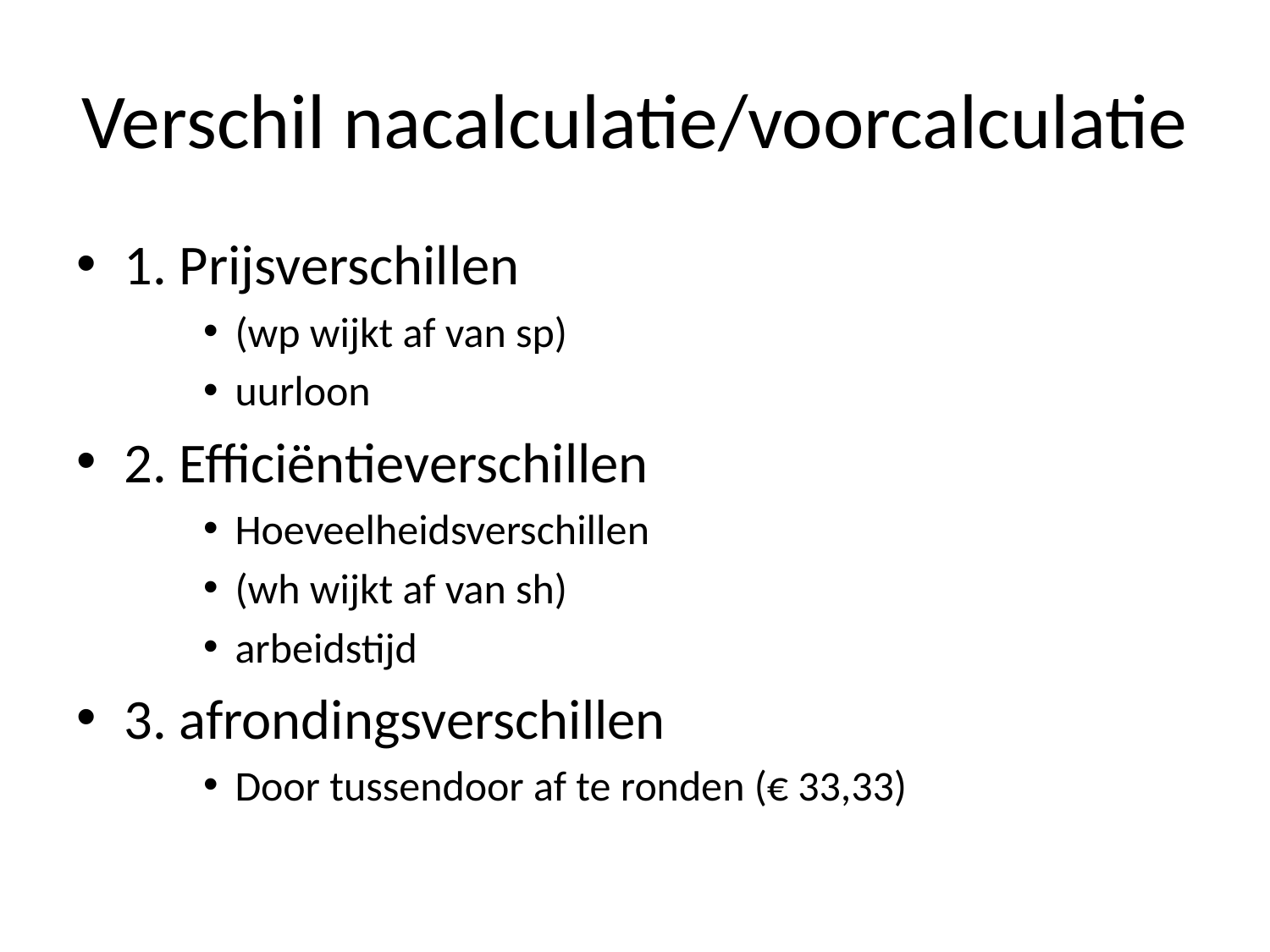

# Verschil nacalculatie/voorcalculatie
1. Prijsverschillen
(wp wijkt af van sp)
uurloon
2. Efficiëntieverschillen
Hoeveelheidsverschillen
(wh wijkt af van sh)
arbeidstijd
3. afrondingsverschillen
Door tussendoor af te ronden (€ 33,33)